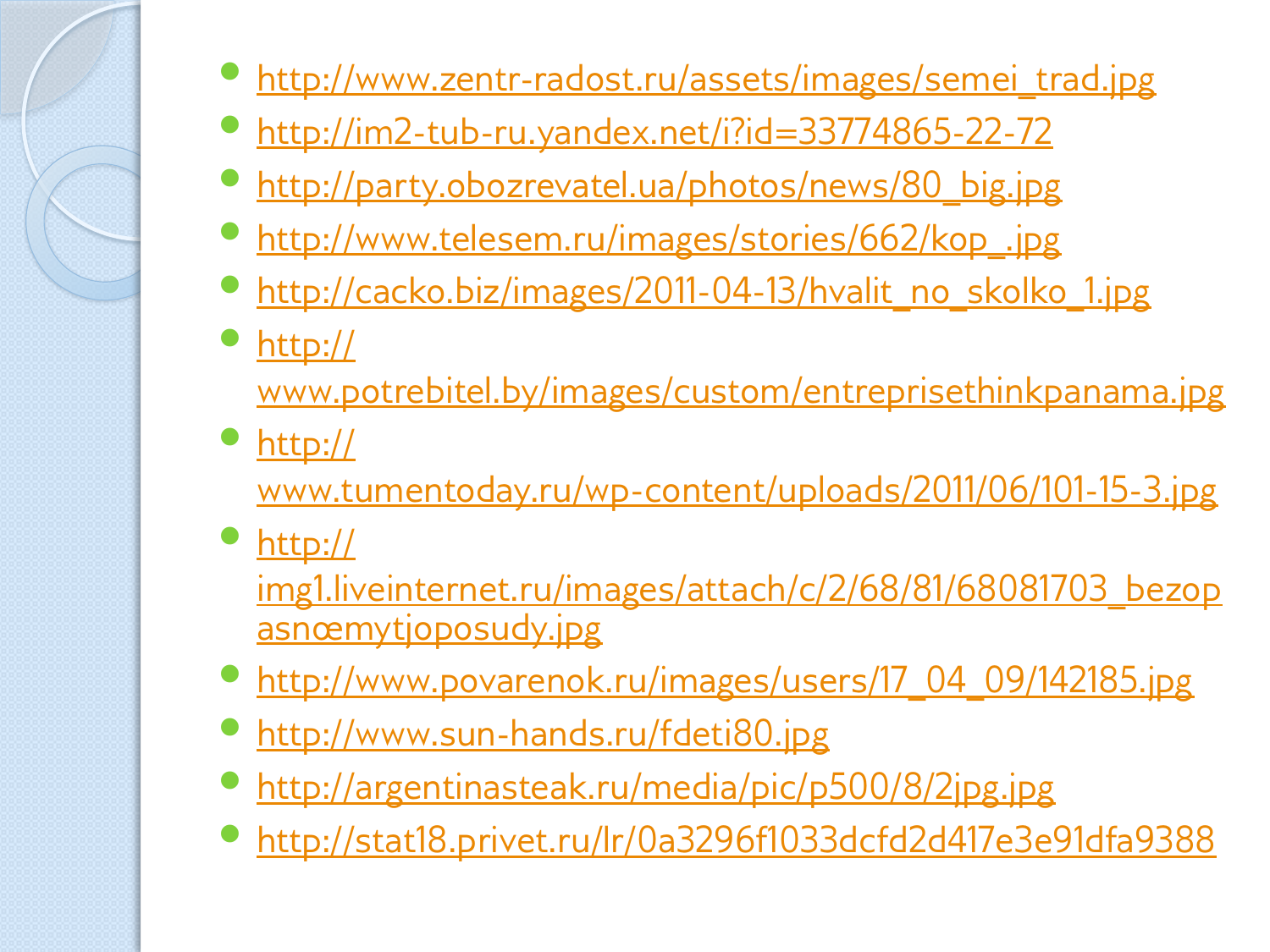

http://www.zentr-radost.ru/assets/images/semei_trad.jpg
http://im2-tub-ru.yandex.net/i?id=33774865-22-72
http://party.obozrevatel.ua/photos/news/80_big.jpg
http://www.telesem.ru/images/stories/662/kop_.jpg
http://cacko.biz/images/2011-04-13/hvalit_no_skolko_1.jpg
http://www.potrebitel.by/images/custom/entreprisethinkpanama.jpg
http://www.tumentoday.ru/wp-content/uploads/2011/06/101-15-3.jpg
http://img1.liveinternet.ru/images/attach/c/2/68/81/68081703_bezopasnoemytjoposudy.jpg
http://www.povarenok.ru/images/users/17_04_09/142185.jpg
http://www.sun-hands.ru/fdeti80.jpg
http://argentinasteak.ru/media/pic/p500/8/2jpg.jpg
http://stat18.privet.ru/lr/0a3296f1033dcfd2d417e3e91dfa9388